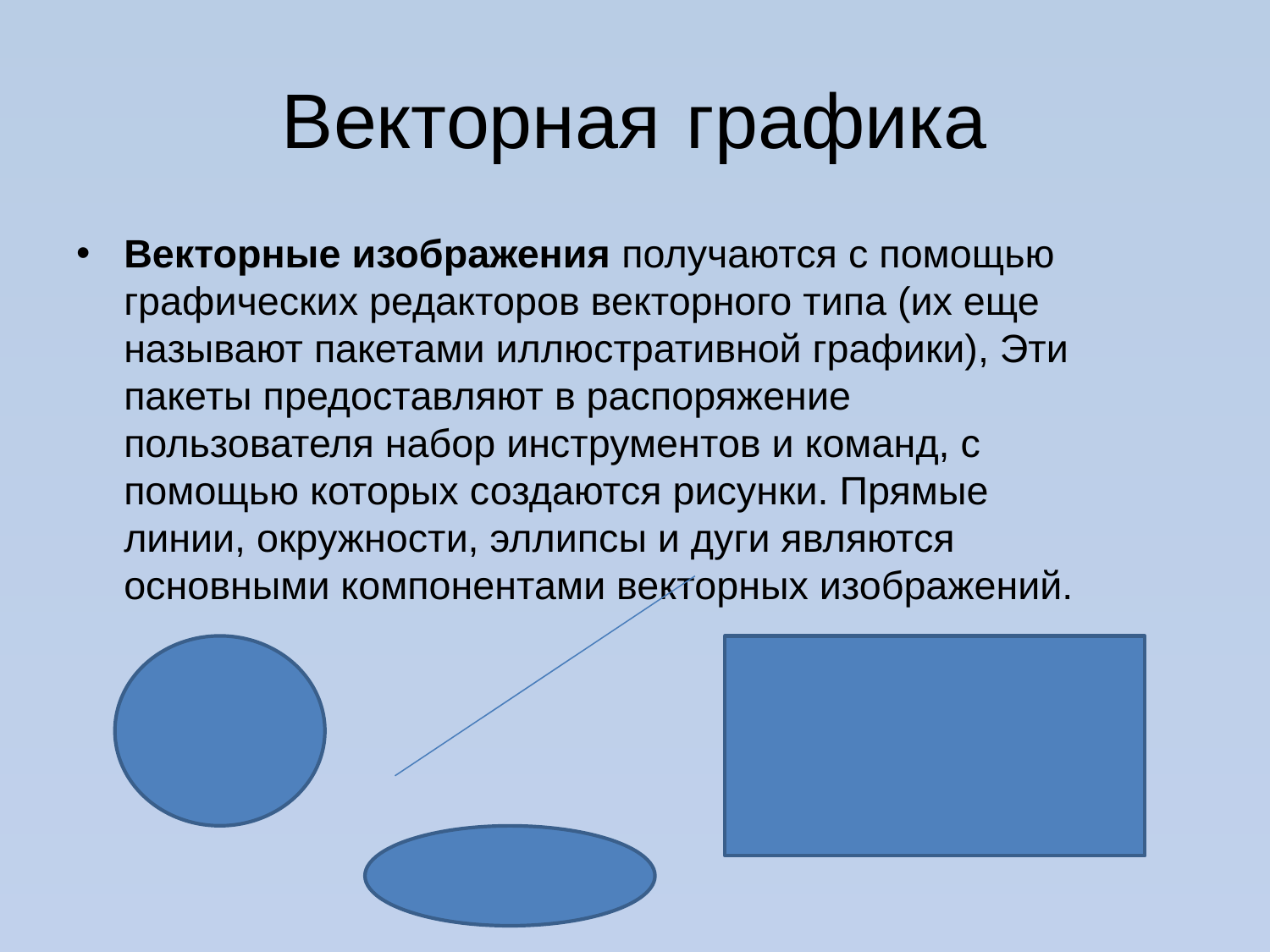

# Векторная графика
Векторные изображения получаются с помощью графических редакторов векторного типа (их еще называют пакетами иллюстративной графики), Эти пакеты предоставляют в распоряжение пользователя набор инструментов и команд, с помощью которых создаются рисунки. Прямые линии, окружности, эллипсы и дуги являются основными компонентами векторных изображений.